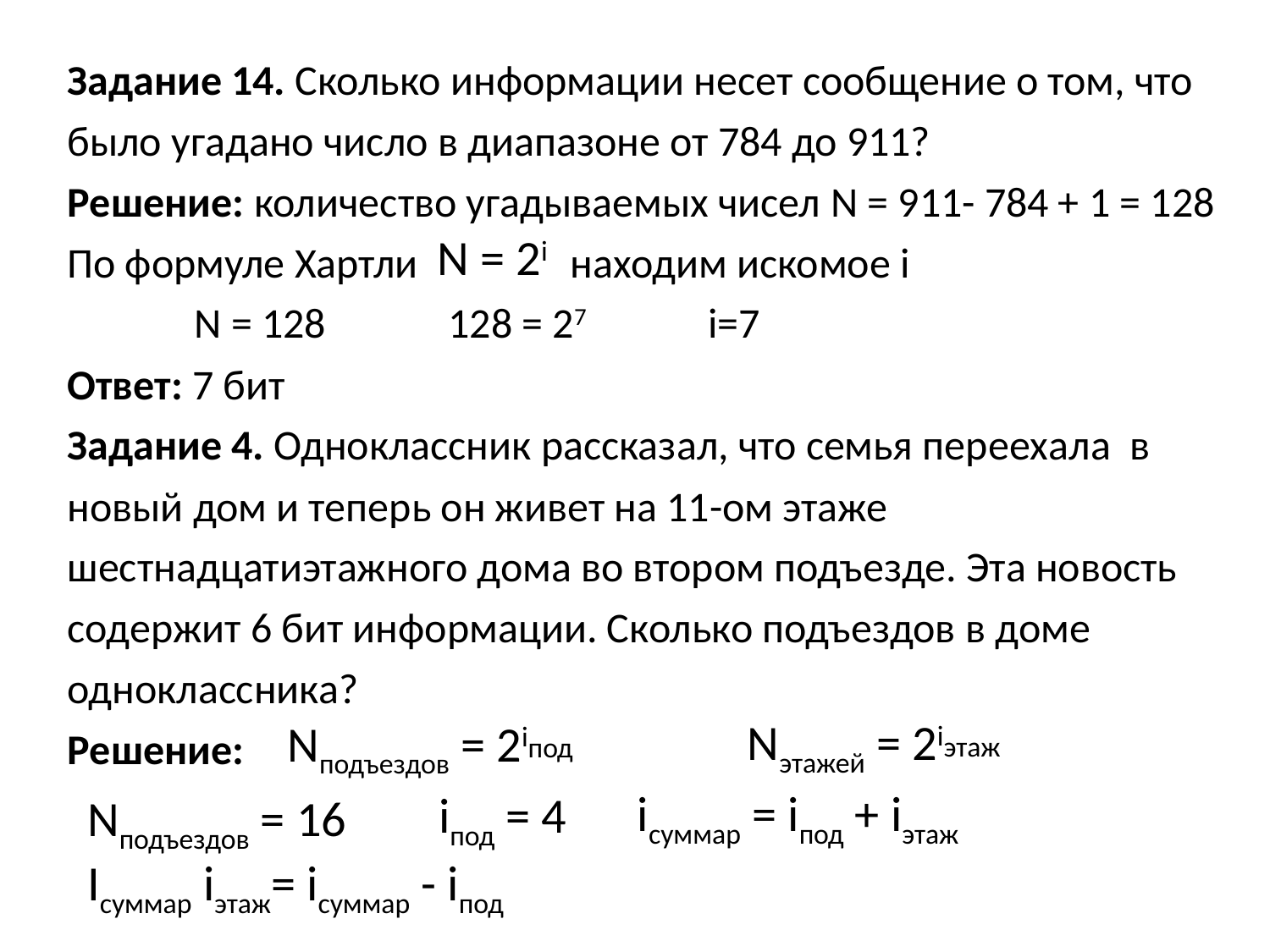

Задание 14. Сколько информации несет сообщение о том, что было угадано число в диапазоне от 784 до 911?
Решение: количество угадываемых чисел N = 911- 784 + 1 = 128
По формуле Хартли                находим искомое i
	N = 128  	128 = 27  	 i=7
Ответ: 7 бит
Задание 4. Одноклассник рассказал, что семья переехала  в новый дом и теперь он живет на 11-ом этаже шестнадцатиэтажного дома во втором подъезде. Эта новость содержит 6 бит информации. Сколько подъездов в доме одноклассника?
Решение:
N = 2i
Nэтажей = 2iэтаж
Nподъездов = 2iпод
iсуммар = iпод + iэтаж
iпод = 4
Nподъездов = 16
Iсуммар iэтаж= iсуммар - iпод